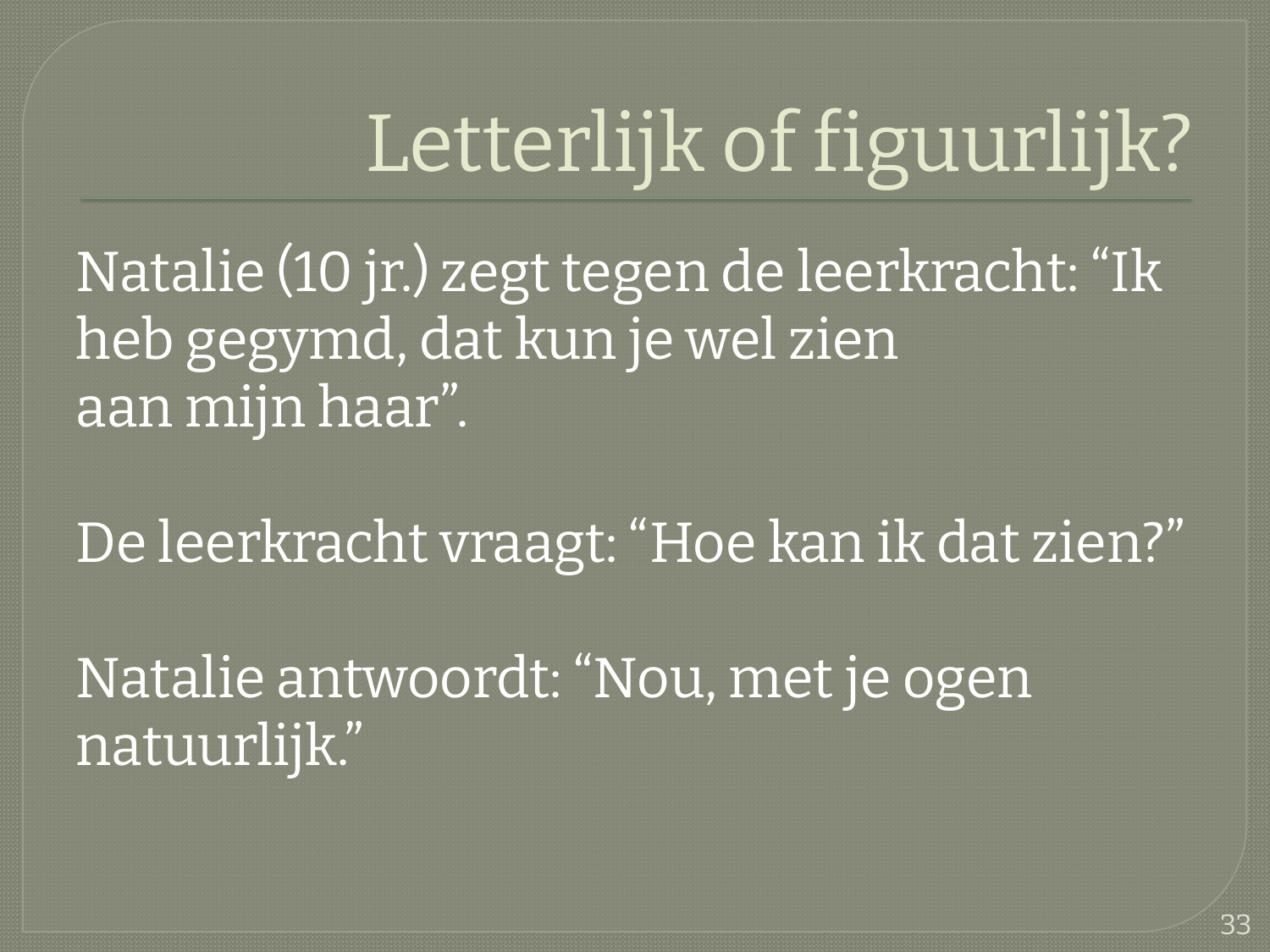

# Letterlijk of figuurlijk?
Natalie (10 jr.) zegt tegen de leerkracht: “Ik heb gegymd, dat kun je wel zien
aan mijn haar”.

De leerkracht vraagt: “Hoe kan ik dat zien?”

Natalie antwoordt: “Nou, met je ogen natuurlijk.”

33